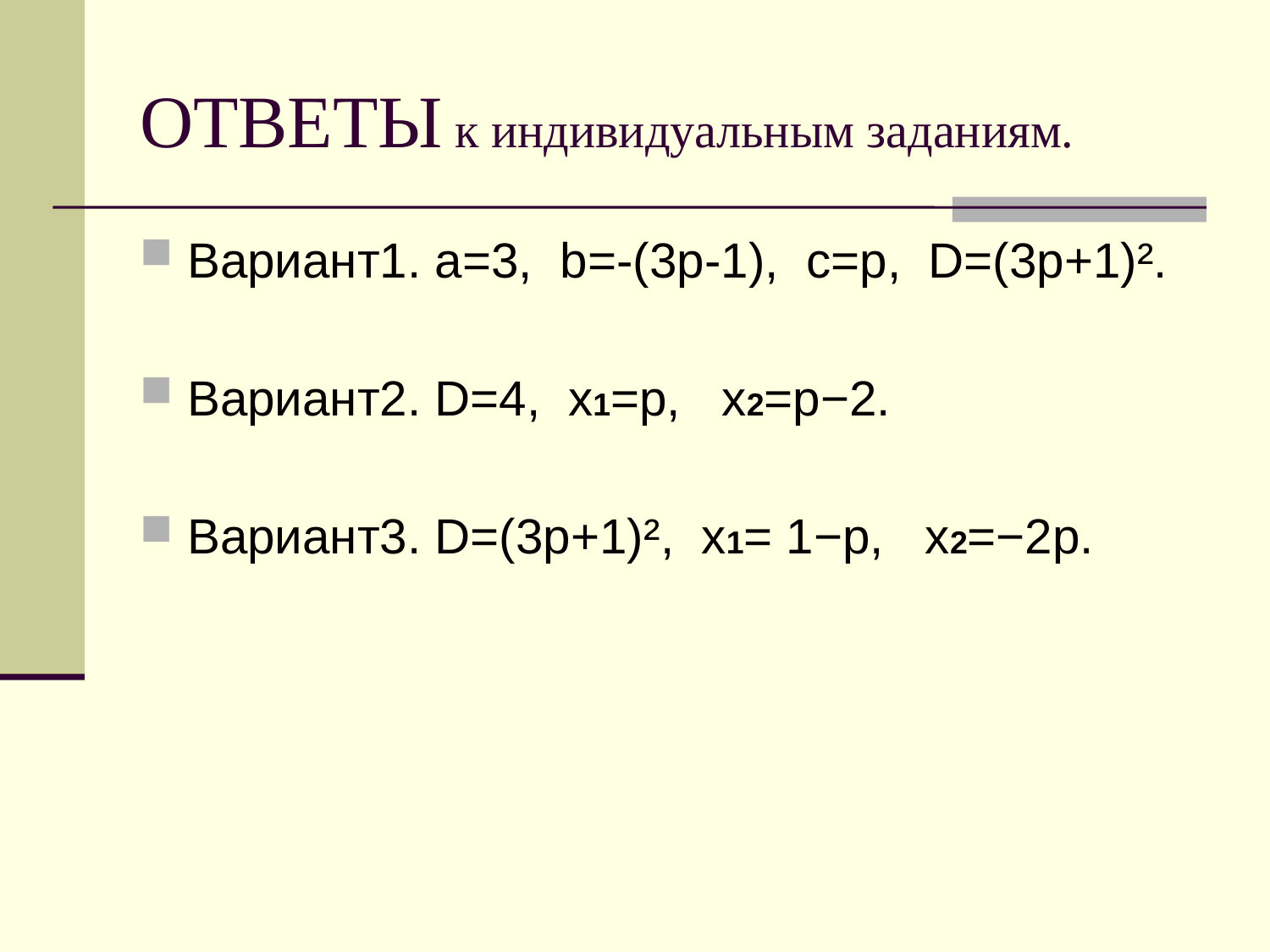

# ОТВЕТЫ к индивидуальным заданиям.
Вариант1. a=3,  b=-(3p-1),  c=p,  D=(3p+1)².

Вариант2. D=4,  x1=p,   x2=p−2.

Вариант3. D=(3p+1)²,  x1= 1−p,   x2=−2p.